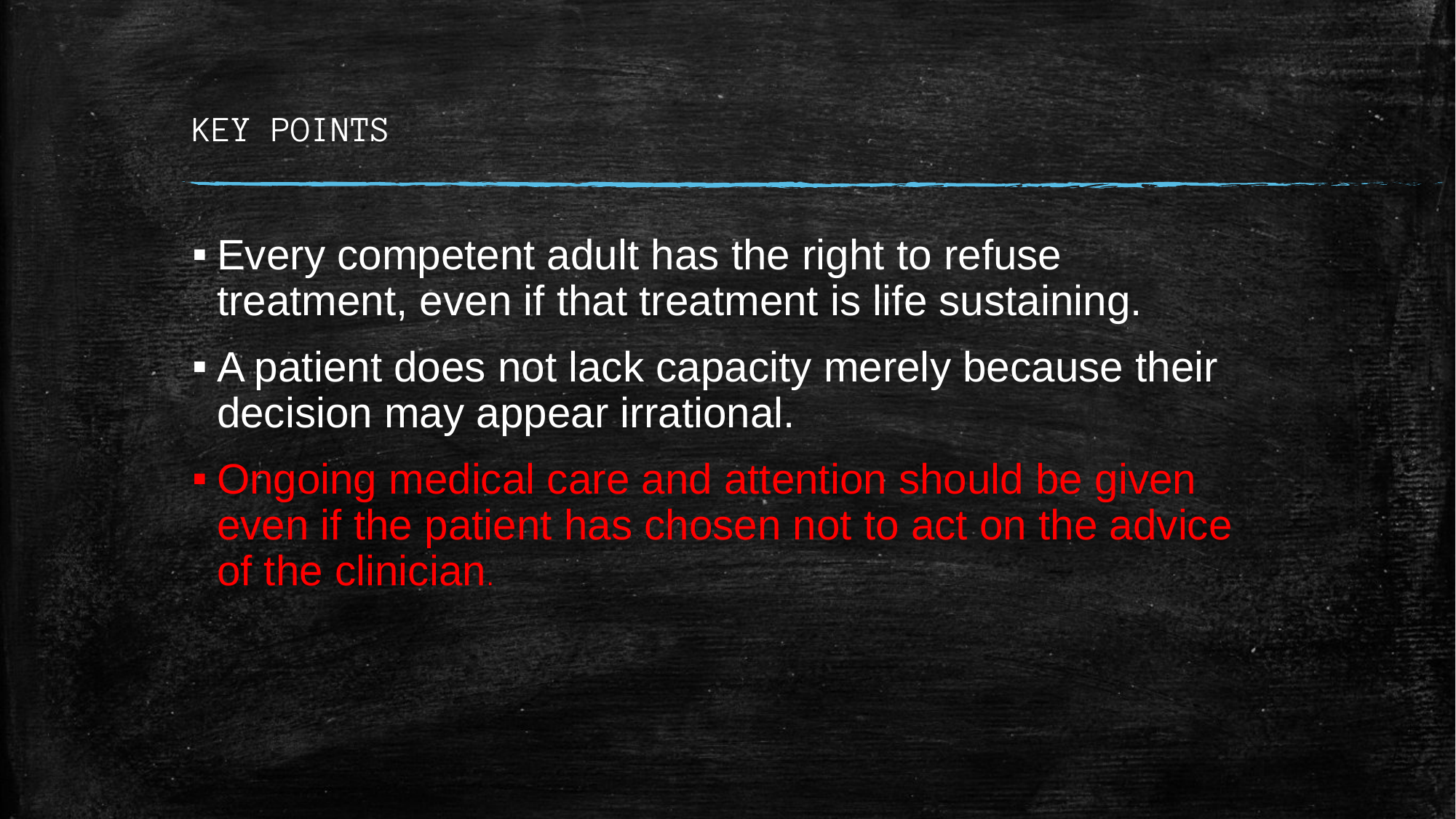

# KEY POINTS
Every competent adult has the right to refuse treatment, even if that treatment is life sustaining.
A patient does not lack capacity merely because their decision may appear irrational.
Ongoing medical care and attention should be given even if the patient has chosen not to act on the advice of the clinician.